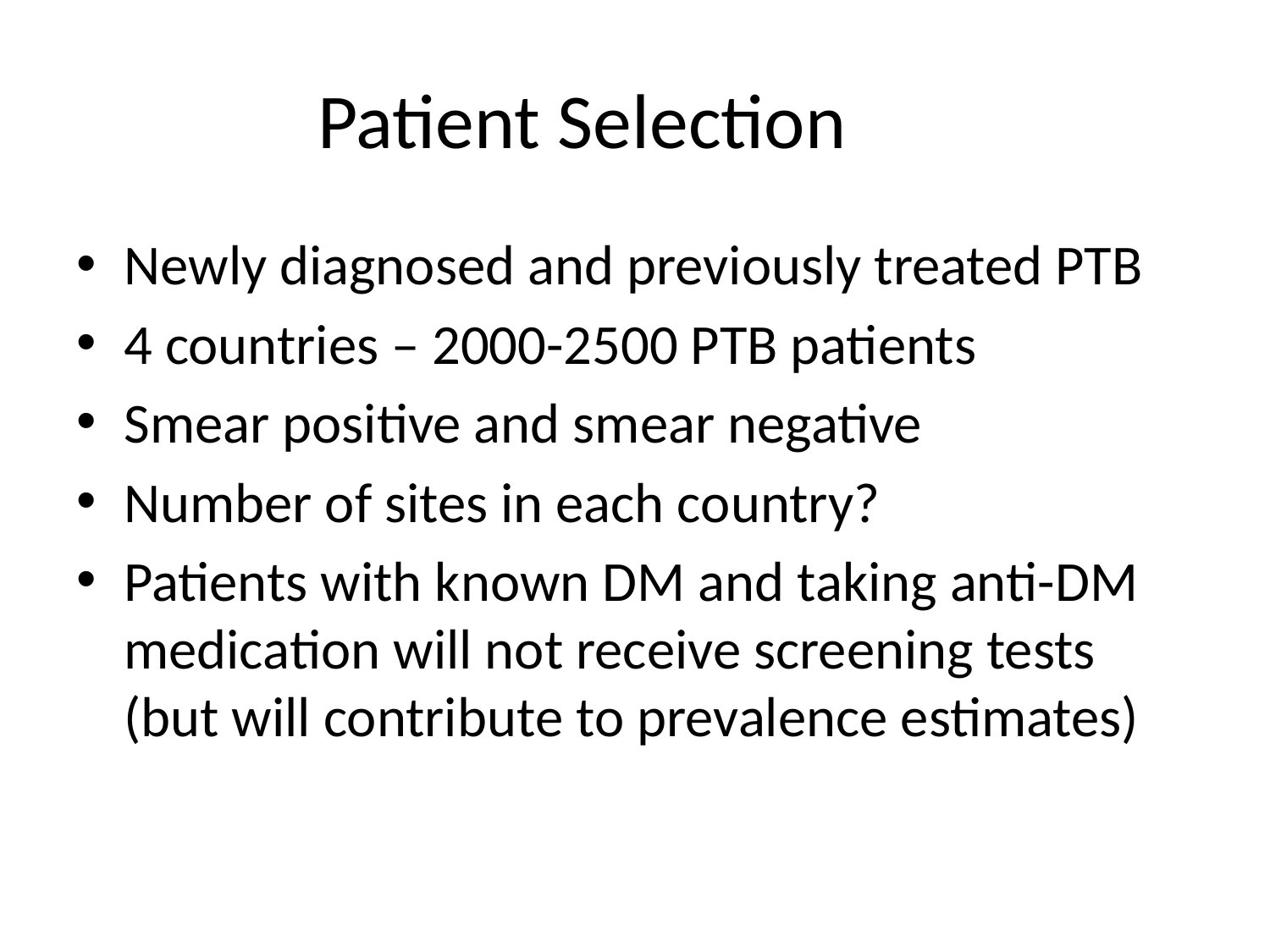

# Patient Selection
Newly diagnosed and previously treated PTB
4 countries – 2000-2500 PTB patients
Smear positive and smear negative
Number of sites in each country?
Patients with known DM and taking anti-DM medication will not receive screening tests (but will contribute to prevalence estimates)